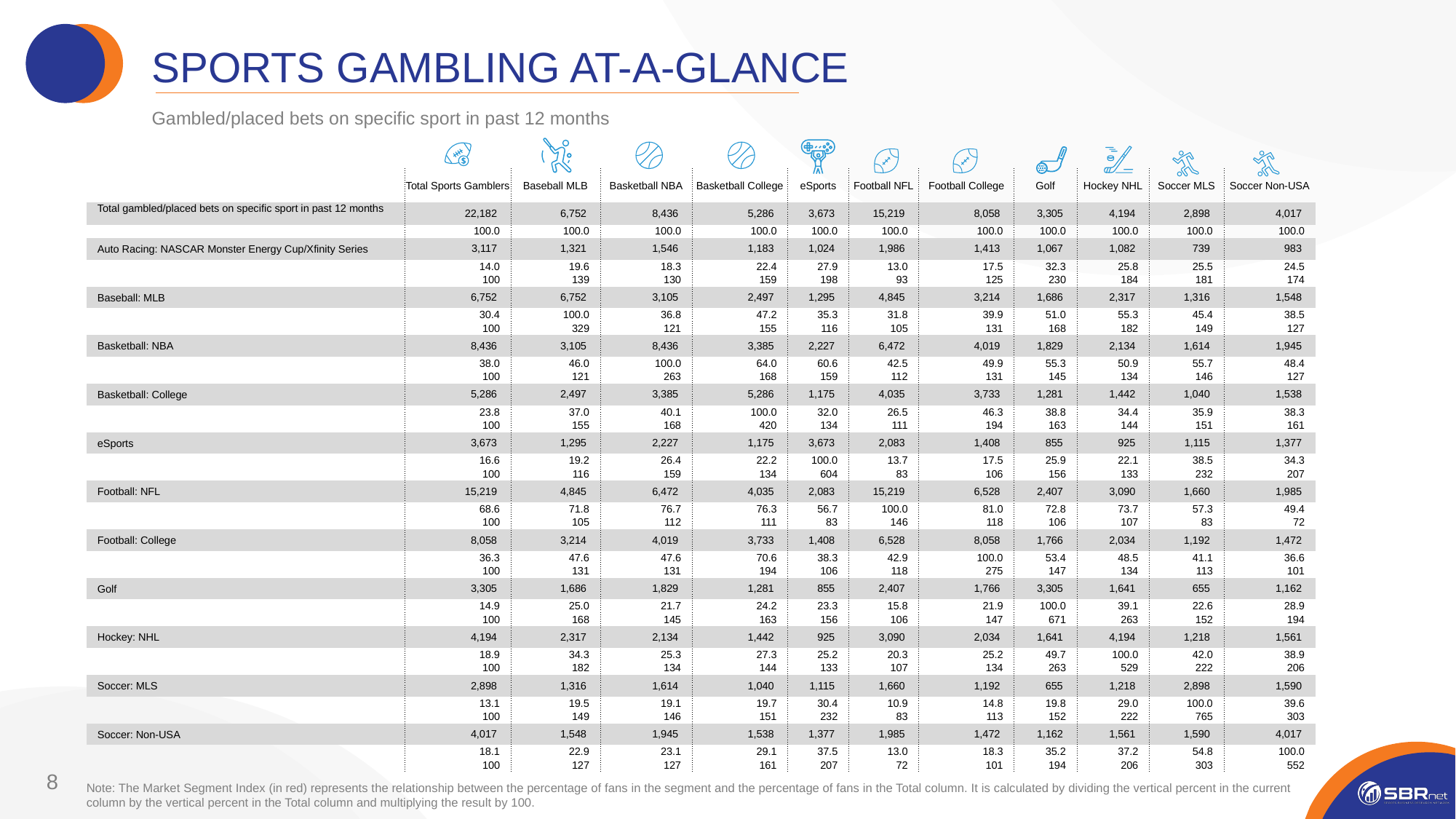

SPORTS GAMBLING AT-A-GLANCE
Gambled/placed bets on specific sport in past 12 months

|  | Total Sports Gamblers | Baseball MLB | Basketball NBA | Basketball College | eSports | Football NFL | Football College | Golf | Hockey NHL | Soccer MLS | Soccer Non-USA |
| --- | --- | --- | --- | --- | --- | --- | --- | --- | --- | --- | --- |
| Total gambled/placed bets on specific sport in past 12 months | 22,182 | 6,752 | 8,436 | 5,286 | 3,673 | 15,219 | 8,058 | 3,305 | 4,194 | 2,898 | 4,017 |
|  | 100.0 | 100.0 | 100.0 | 100.0 | 100.0 | 100.0 | 100.0 | 100.0 | 100.0 | 100.0 | 100.0 |
| Auto Racing: NASCAR Monster Energy Cup/Xfinity Series | 3,117 | 1,321 | 1,546 | 1,183 | 1,024 | 1,986 | 1,413 | 1,067 | 1,082 | 739 | 983 |
|  | 14.0 | 19.6 | 18.3 | 22.4 | 27.9 | 13.0 | 17.5 | 32.3 | 25.8 | 25.5 | 24.5 |
|  | 100 | 139 | 130 | 159 | 198 | 93 | 125 | 230 | 184 | 181 | 174 |
| Baseball: MLB | 6,752 | 6,752 | 3,105 | 2,497 | 1,295 | 4,845 | 3,214 | 1,686 | 2,317 | 1,316 | 1,548 |
|  | 30.4 | 100.0 | 36.8 | 47.2 | 35.3 | 31.8 | 39.9 | 51.0 | 55.3 | 45.4 | 38.5 |
|  | 100 | 329 | 121 | 155 | 116 | 105 | 131 | 168 | 182 | 149 | 127 |
| Basketball: NBA | 8,436 | 3,105 | 8,436 | 3,385 | 2,227 | 6,472 | 4,019 | 1,829 | 2,134 | 1,614 | 1,945 |
|  | 38.0 | 46.0 | 100.0 | 64.0 | 60.6 | 42.5 | 49.9 | 55.3 | 50.9 | 55.7 | 48.4 |
|  | 100 | 121 | 263 | 168 | 159 | 112 | 131 | 145 | 134 | 146 | 127 |
| Basketball: College | 5,286 | 2,497 | 3,385 | 5,286 | 1,175 | 4,035 | 3,733 | 1,281 | 1,442 | 1,040 | 1,538 |
|  | 23.8 | 37.0 | 40.1 | 100.0 | 32.0 | 26.5 | 46.3 | 38.8 | 34.4 | 35.9 | 38.3 |
|  | 100 | 155 | 168 | 420 | 134 | 111 | 194 | 163 | 144 | 151 | 161 |
| eSports | 3,673 | 1,295 | 2,227 | 1,175 | 3,673 | 2,083 | 1,408 | 855 | 925 | 1,115 | 1,377 |
|  | 16.6 | 19.2 | 26.4 | 22.2 | 100.0 | 13.7 | 17.5 | 25.9 | 22.1 | 38.5 | 34.3 |
|  | 100 | 116 | 159 | 134 | 604 | 83 | 106 | 156 | 133 | 232 | 207 |
| Football: NFL | 15,219 | 4,845 | 6,472 | 4,035 | 2,083 | 15,219 | 6,528 | 2,407 | 3,090 | 1,660 | 1,985 |
|  | 68.6 | 71.8 | 76.7 | 76.3 | 56.7 | 100.0 | 81.0 | 72.8 | 73.7 | 57.3 | 49.4 |
|  | 100 | 105 | 112 | 111 | 83 | 146 | 118 | 106 | 107 | 83 | 72 |
| Football: College | 8,058 | 3,214 | 4,019 | 3,733 | 1,408 | 6,528 | 8,058 | 1,766 | 2,034 | 1,192 | 1,472 |
|  | 36.3 | 47.6 | 47.6 | 70.6 | 38.3 | 42.9 | 100.0 | 53.4 | 48.5 | 41.1 | 36.6 |
|  | 100 | 131 | 131 | 194 | 106 | 118 | 275 | 147 | 134 | 113 | 101 |
| Golf | 3,305 | 1,686 | 1,829 | 1,281 | 855 | 2,407 | 1,766 | 3,305 | 1,641 | 655 | 1,162 |
|  | 14.9 | 25.0 | 21.7 | 24.2 | 23.3 | 15.8 | 21.9 | 100.0 | 39.1 | 22.6 | 28.9 |
|  | 100 | 168 | 145 | 163 | 156 | 106 | 147 | 671 | 263 | 152 | 194 |
| Hockey: NHL | 4,194 | 2,317 | 2,134 | 1,442 | 925 | 3,090 | 2,034 | 1,641 | 4,194 | 1,218 | 1,561 |
|  | 18.9 | 34.3 | 25.3 | 27.3 | 25.2 | 20.3 | 25.2 | 49.7 | 100.0 | 42.0 | 38.9 |
|  | 100 | 182 | 134 | 144 | 133 | 107 | 134 | 263 | 529 | 222 | 206 |
| Soccer: MLS | 2,898 | 1,316 | 1,614 | 1,040 | 1,115 | 1,660 | 1,192 | 655 | 1,218 | 2,898 | 1,590 |
|  | 13.1 | 19.5 | 19.1 | 19.7 | 30.4 | 10.9 | 14.8 | 19.8 | 29.0 | 100.0 | 39.6 |
|  | 100 | 149 | 146 | 151 | 232 | 83 | 113 | 152 | 222 | 765 | 303 |
| Soccer: Non-USA | 4,017 | 1,548 | 1,945 | 1,538 | 1,377 | 1,985 | 1,472 | 1,162 | 1,561 | 1,590 | 4,017 |
|  | 18.1 | 22.9 | 23.1 | 29.1 | 37.5 | 13.0 | 18.3 | 35.2 | 37.2 | 54.8 | 100.0 |
|  | 100 | 127 | 127 | 161 | 207 | 72 | 101 | 194 | 206 | 303 | 552 |
8
Note: The Market Segment Index (in red) represents the relationship between the percentage of fans in the segment and the percentage of fans in the Total column. It is calculated by dividing the vertical percent in the current column by the vertical percent in the Total column and multiplying the result by 100.